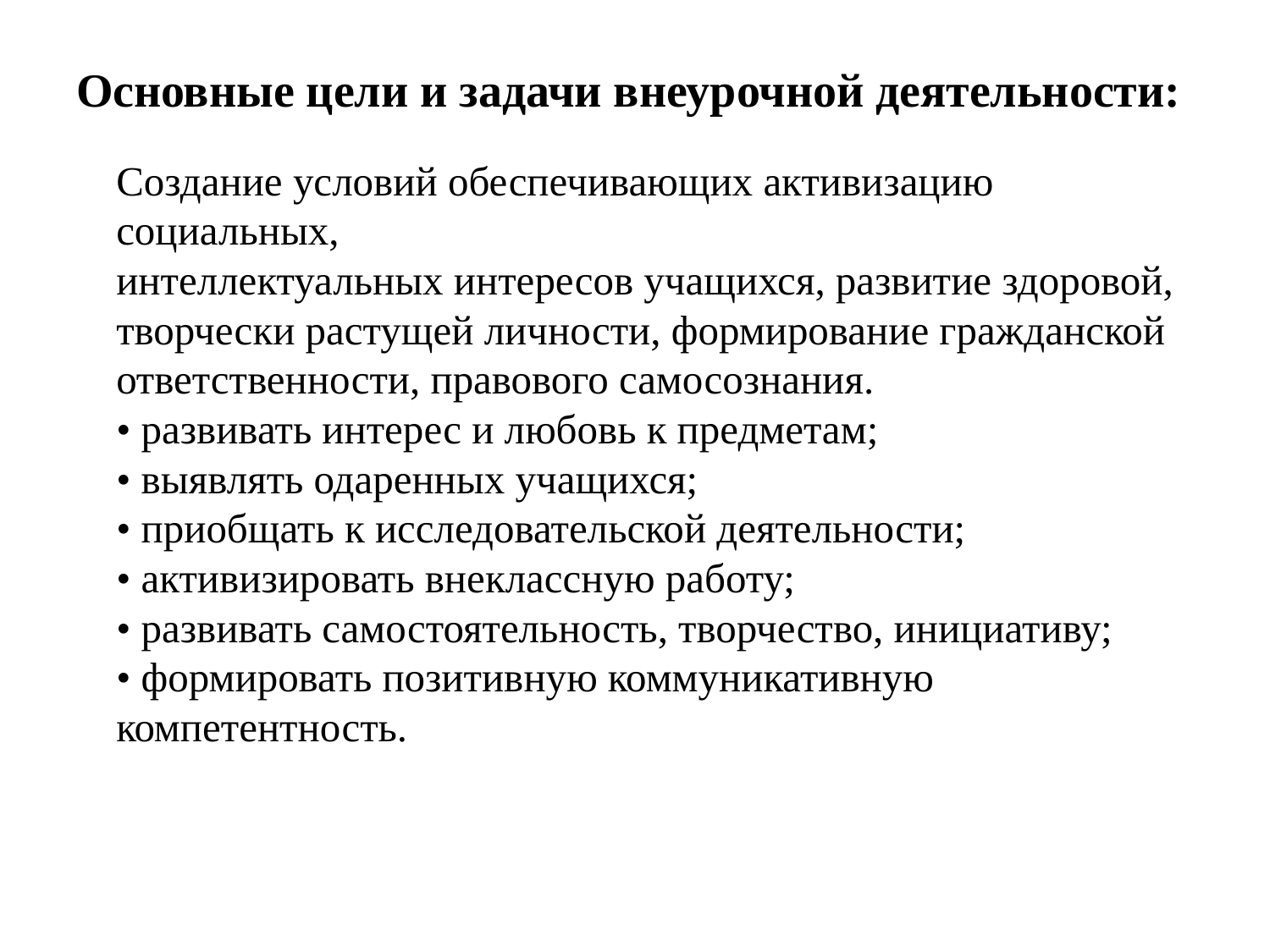

#
Основные цели и задачи внеурочной деятельности:
Создание условий обеспечивающих активизацию социальных,
интеллектуальных интересов учащихся, развитие здоровой,
творчески растущей личности, формирование гражданской
ответственности, правового самосознания.
• развивать интерес и любовь к предметам;
• выявлять одаренных учащихся;
• приобщать к исследовательской деятельности;
• активизировать внеклассную работу;
• развивать самостоятельность, творчество, инициативу;
• формировать позитивную коммуникативную компетентность.